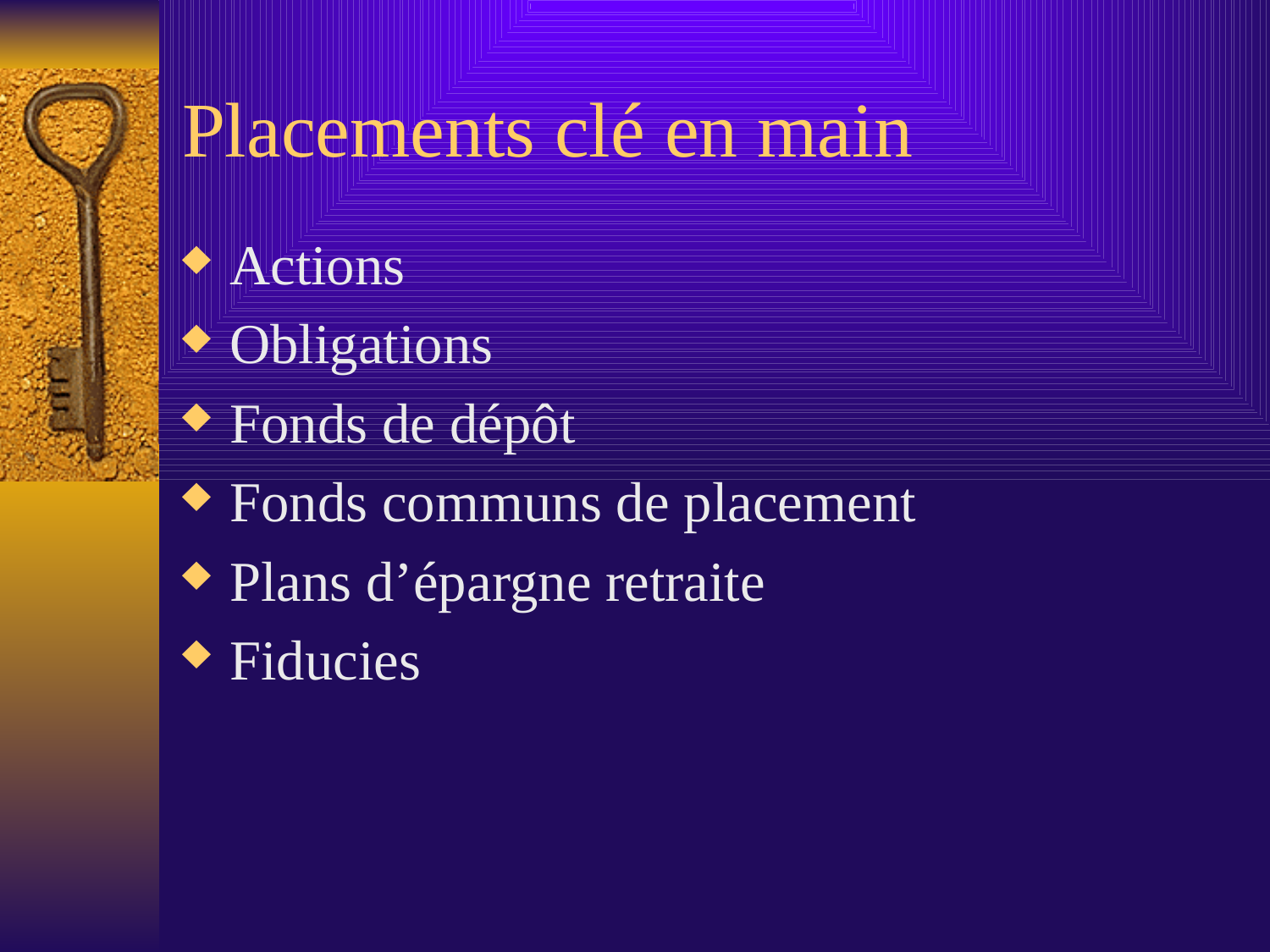

# Placements clé en main
Actions
Obligations
Fonds de dépôt
Fonds communs de placement
Plans d’épargne retraite
Fiducies